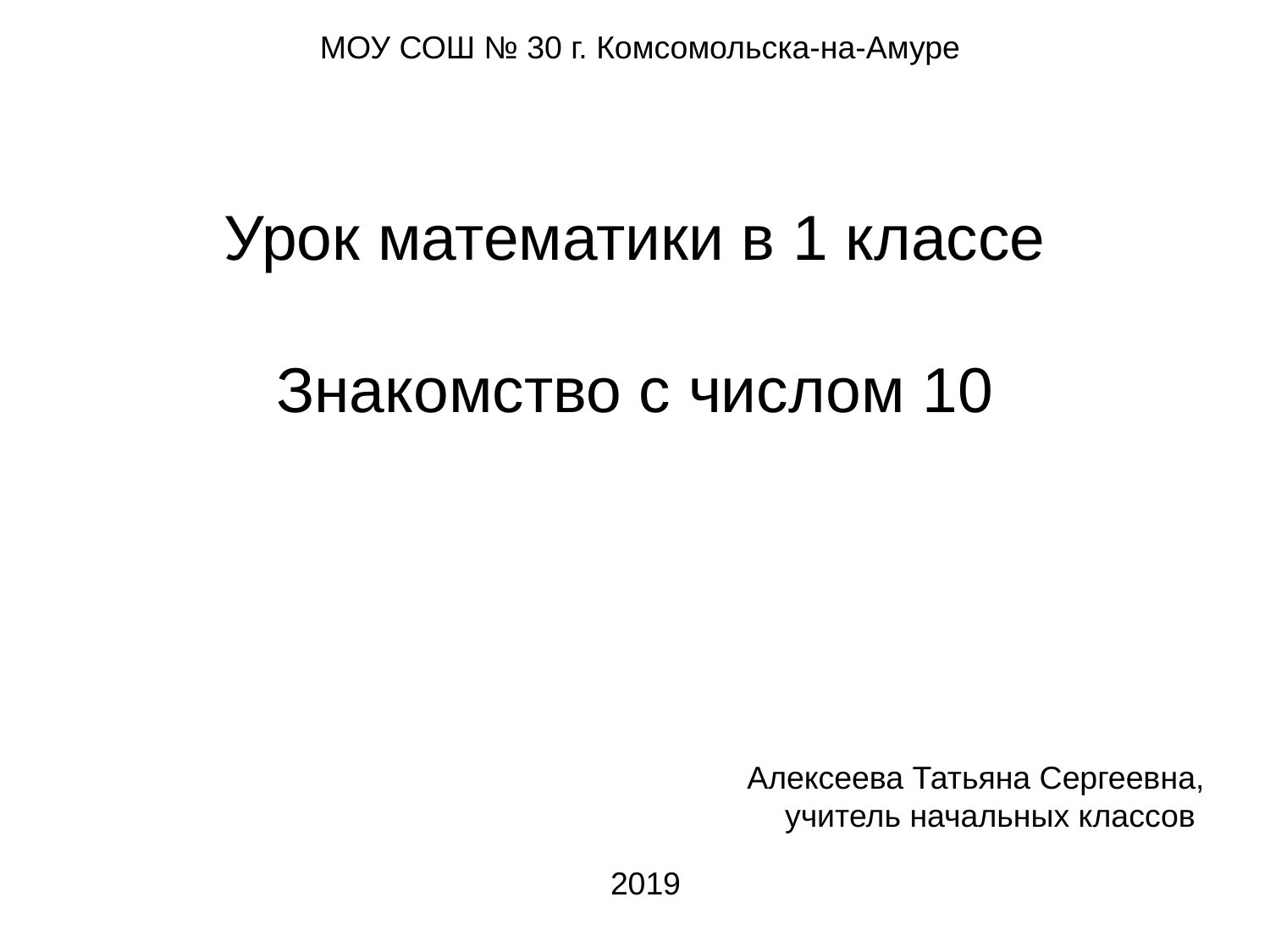

МОУ СОШ № 30 г. Комсомольска-на-Амуре
Урок математики в 1 классе

Знакомство с числом 10
Алексеева Татьяна Сергеевна,
учитель начальных классов
2019